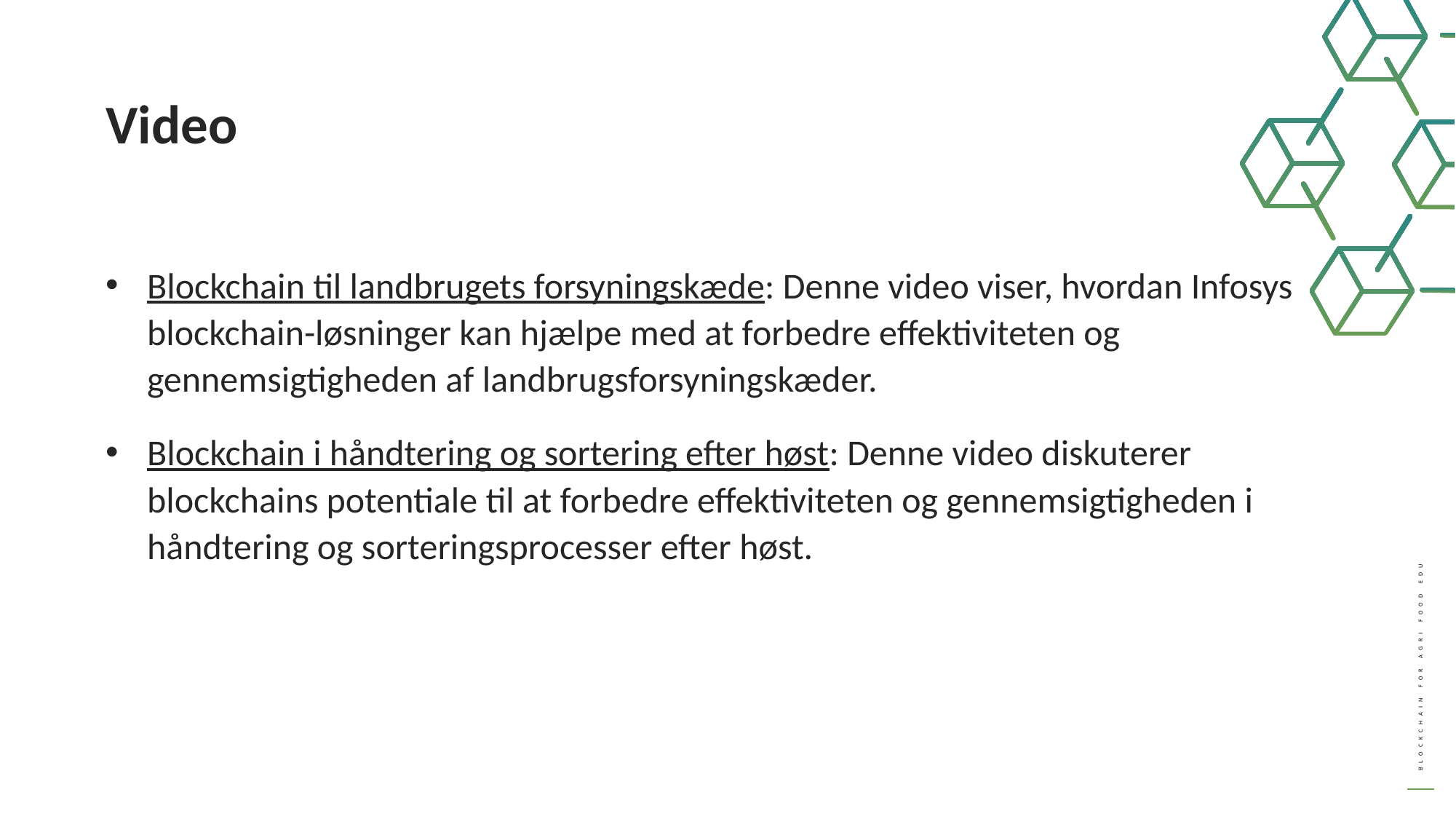

Video
Blockchain til landbrugets forsyningskæde: Denne video viser, hvordan Infosys blockchain-løsninger kan hjælpe med at forbedre effektiviteten og gennemsigtigheden af ​​landbrugsforsyningskæder.
Blockchain i håndtering og sortering efter høst: Denne video diskuterer blockchains potentiale til at forbedre effektiviteten og gennemsigtigheden i håndtering og sorteringsprocesser efter høst.